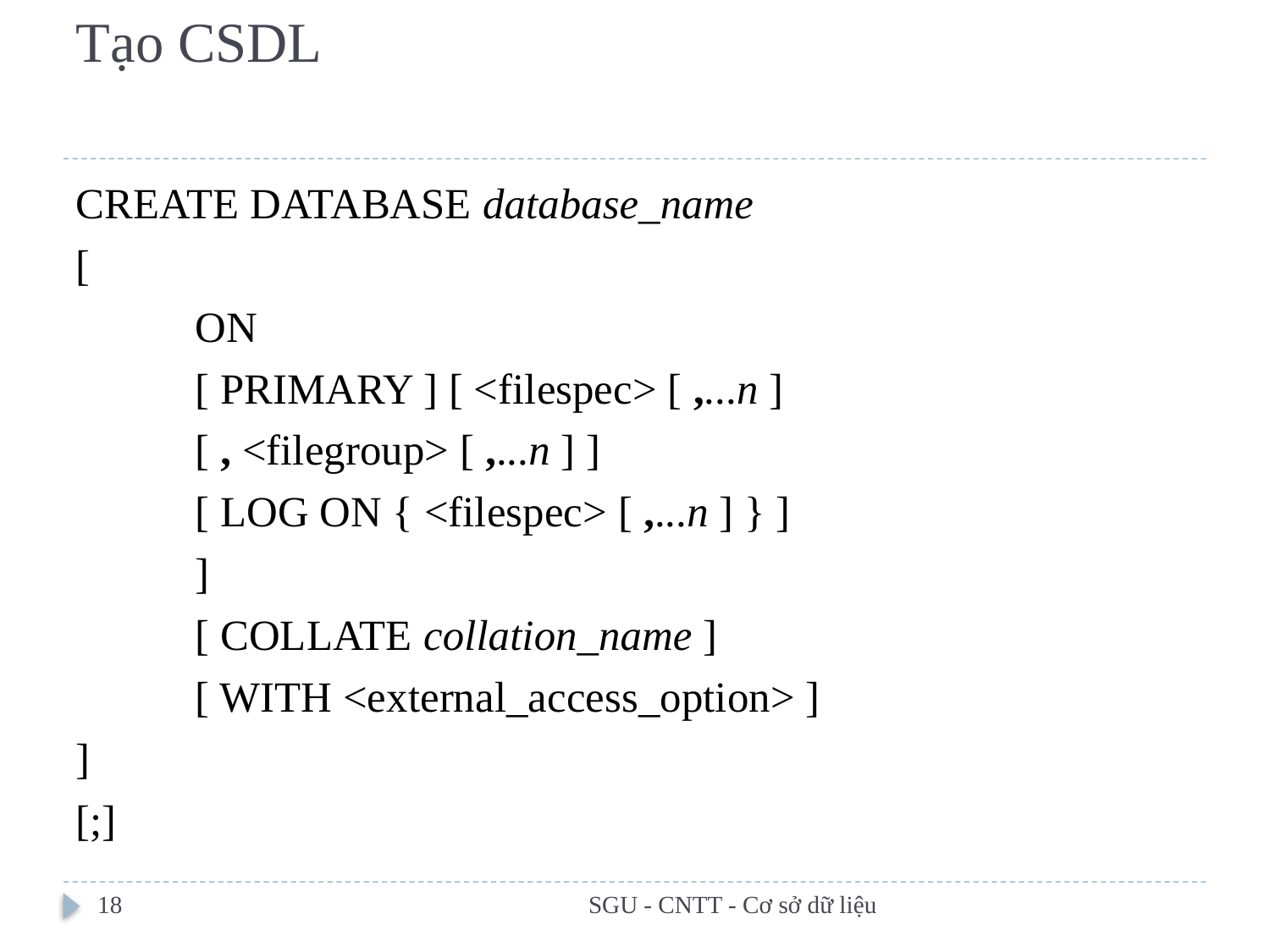

# Tạo CSDL
CREATE DATABASE database_name
[
	ON
		[ PRIMARY ] [ <filespec> [ ,...n ]
		[ , <filegroup> [ ,...n ] ]
	[ LOG ON { <filespec> [ ,...n ] } ]
	]
	[ COLLATE collation_name ]
	[ WITH <external_access_option> ]
]
[;]
18
SGU - CNTT - Cơ sở dữ liệu